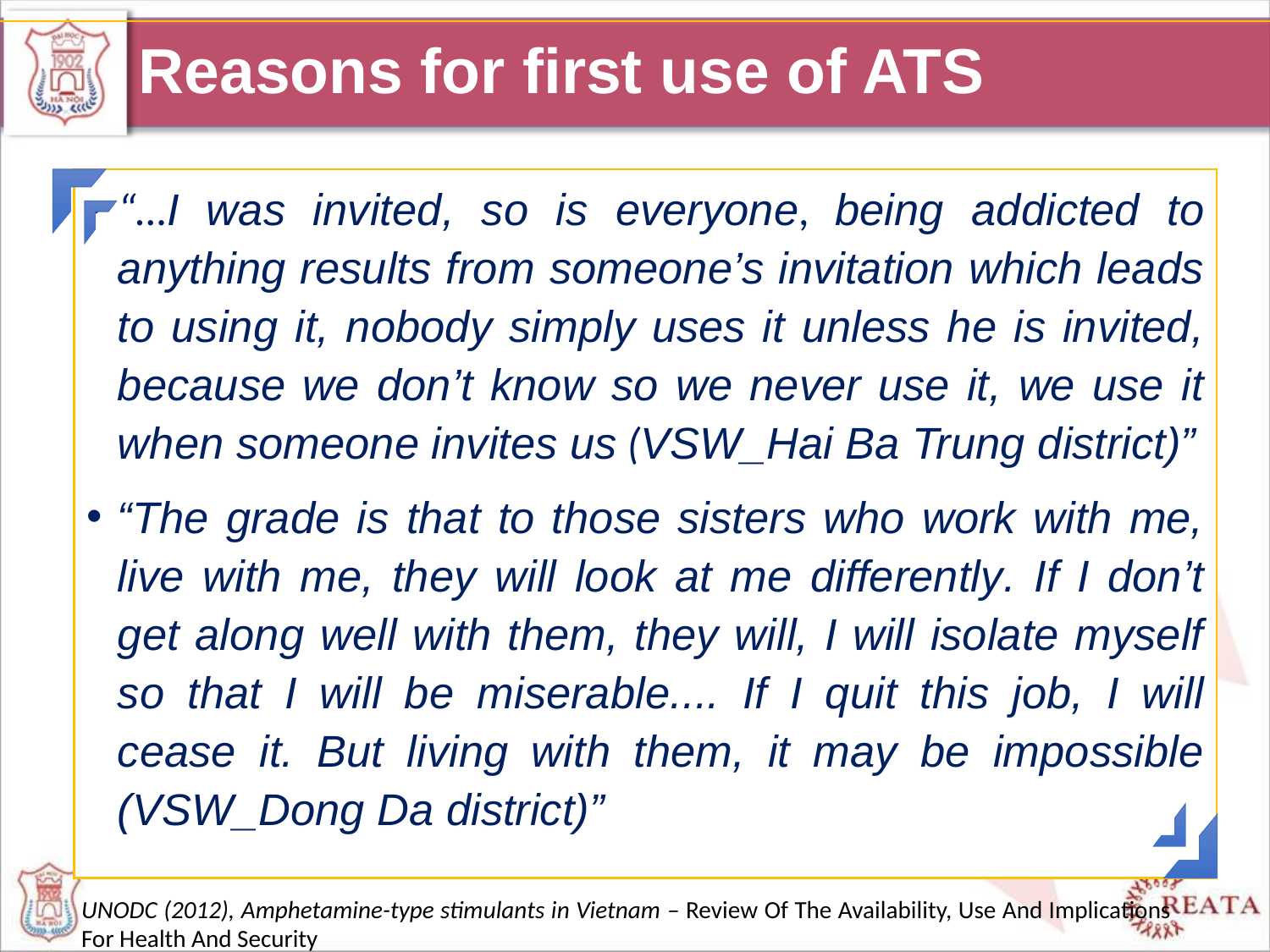

# Reasons for first use of ATS

“…I was invited, so is everyone, being addicted to anything results from someone’s invitation which leads to using it, nobody simply uses it unless he is invited, because we don’t know so we never use it, we use it when someone invites us (VSW_Hai Ba Trung district)”
“The grade is that to those sisters who work with me, live with me, they will look at me differently. If I don’t get along well with them, they will, I will isolate myself so that I will be miserable.... If I quit this job, I will cease it. But living with them, it may be impossible (VSW_Dong Da district)”

UNODC (2012), Amphetamine-type stimulants in Vietnam – Review Of The Availability, Use And Implications For Health And Security